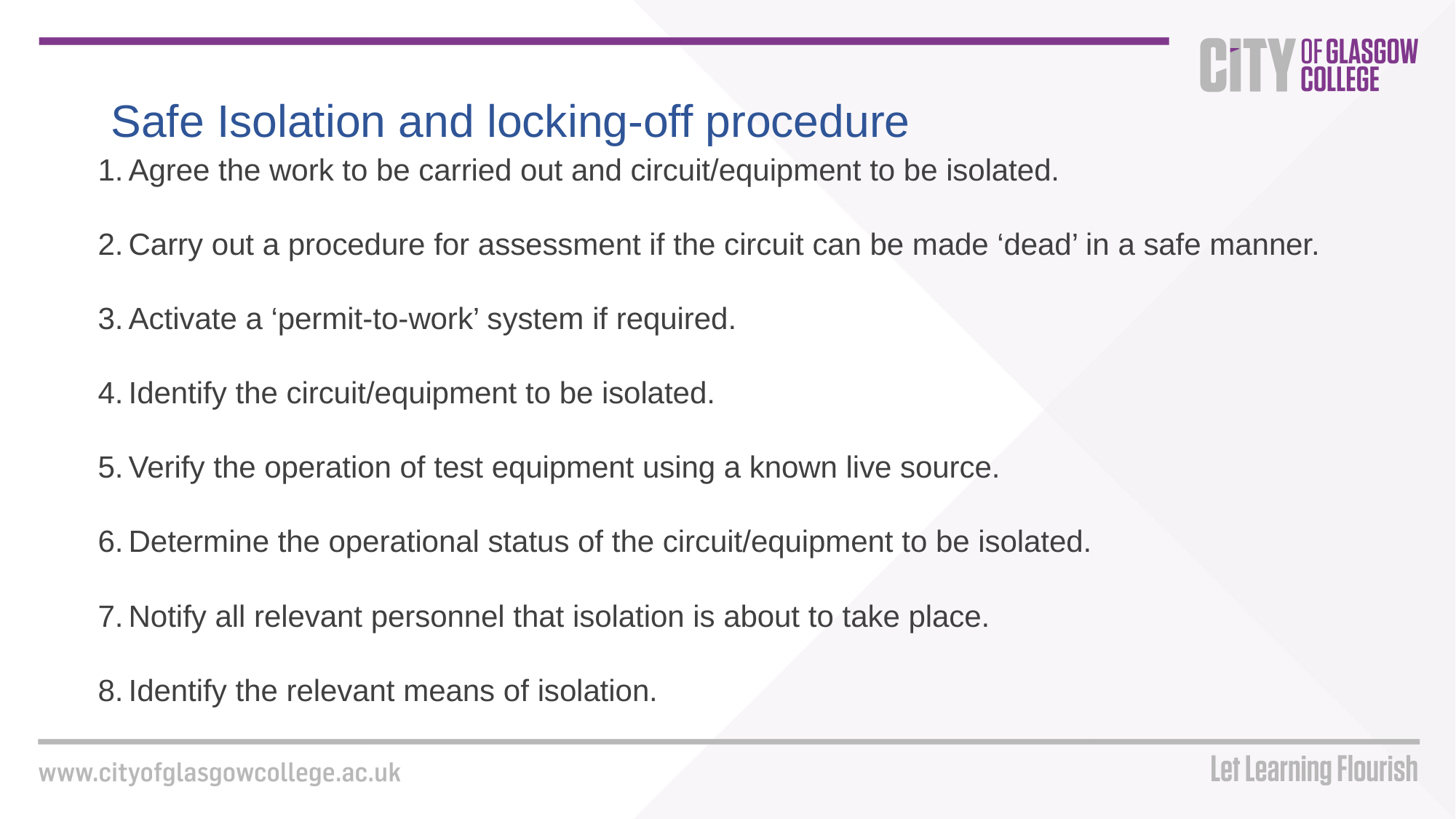

# Safe Isolation and locking-off procedure
Agree the work to be carried out and circuit/equipment to be isolated.

Carry out a procedure for assessment if the circuit can be made ‘dead’ in a safe manner.

Activate a ‘permit-to-work’ system if required.

Identify the circuit/equipment to be isolated.

Verify the operation of test equipment using a known live source.

Determine the operational status of the circuit/equipment to be isolated.

Notify all relevant personnel that isolation is about to take place.

Identify the relevant means of isolation.